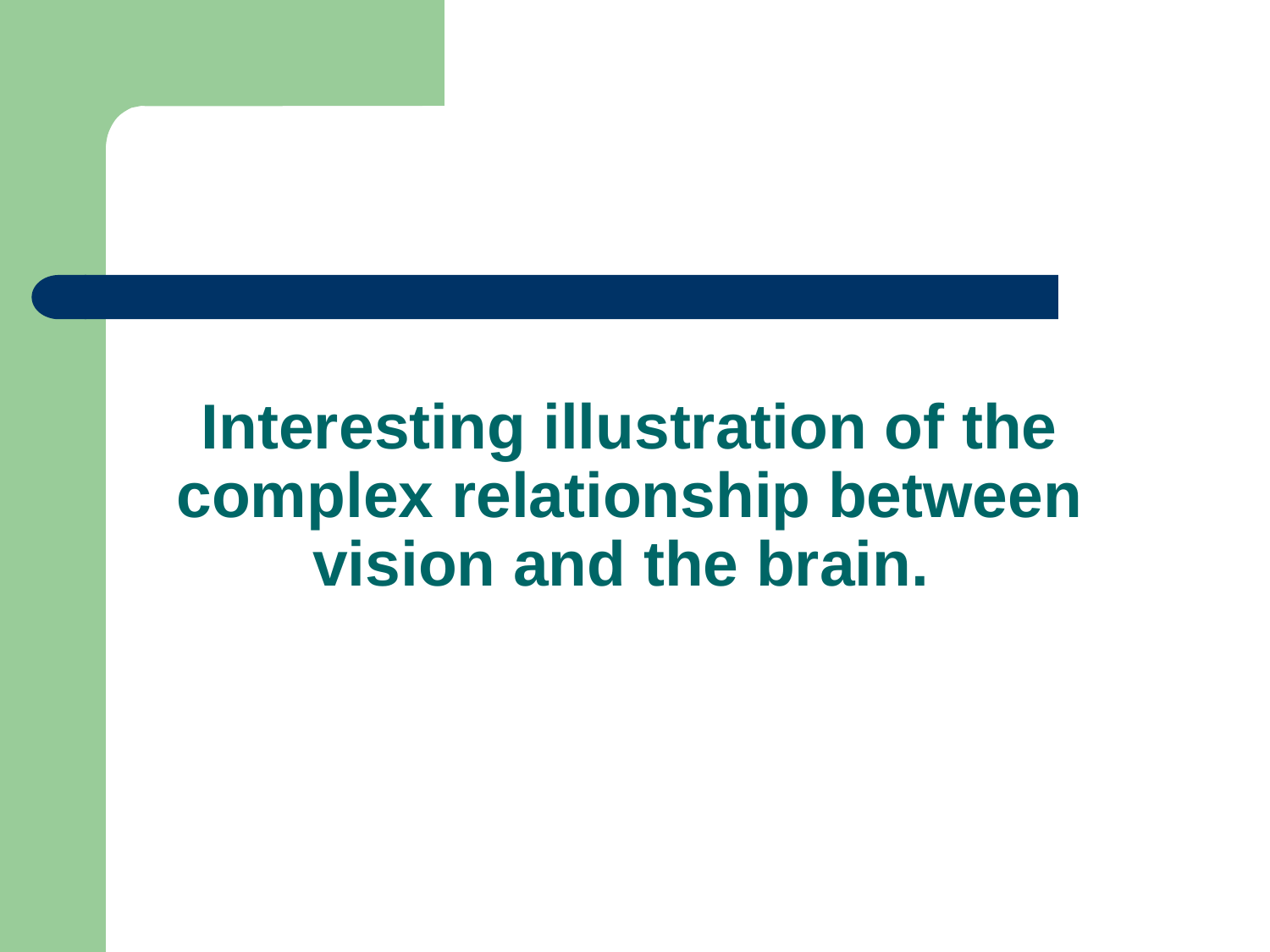

# Interesting illustration of the complex relationship between vision and the brain.